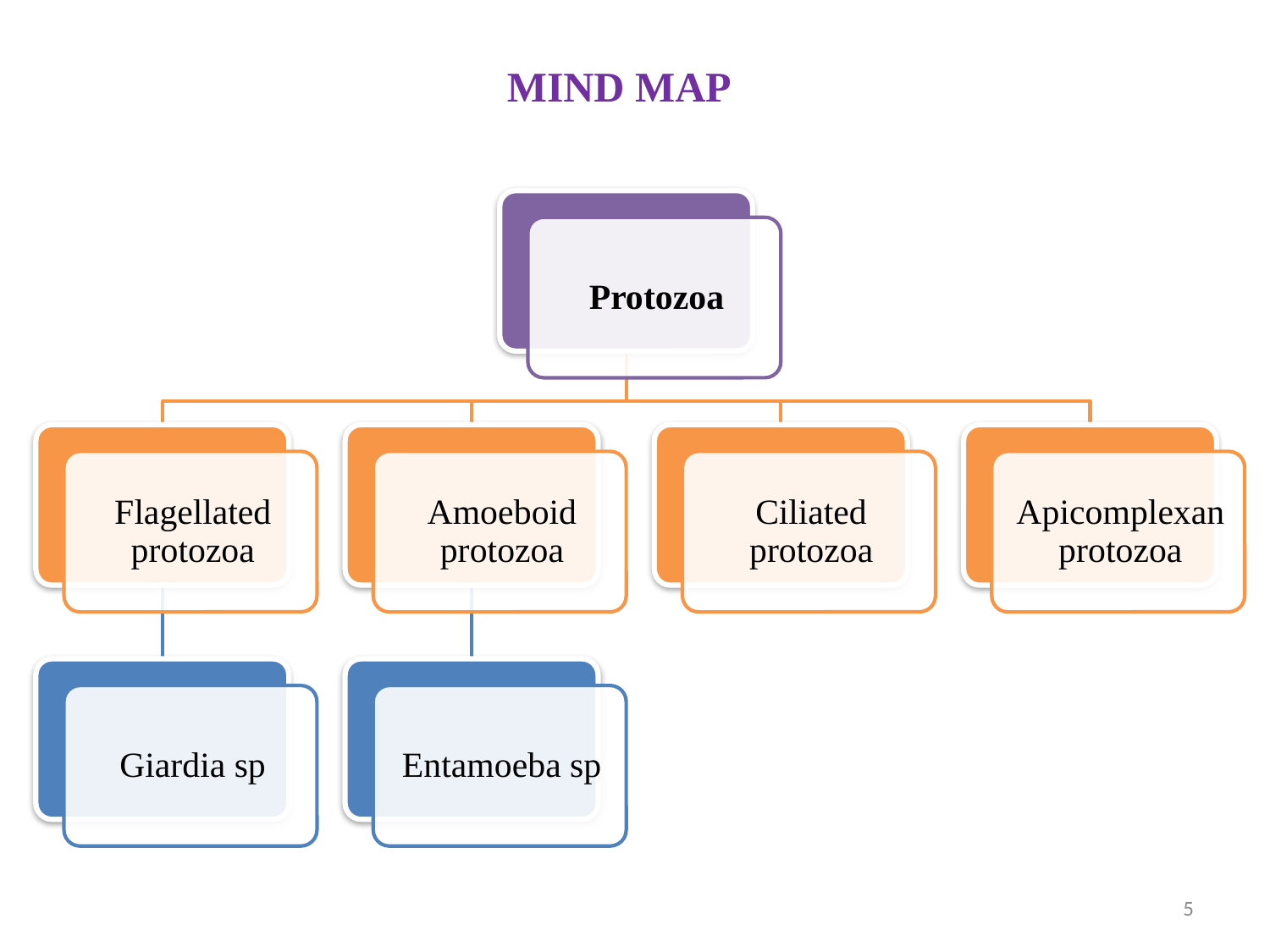

# Mind Map
Protozoa
Flagellated protozoa
Giardia sp
Amoeboid protozoa
Entamoeba sp
Ciliated protozoa
Apicomplexan protozoa
5